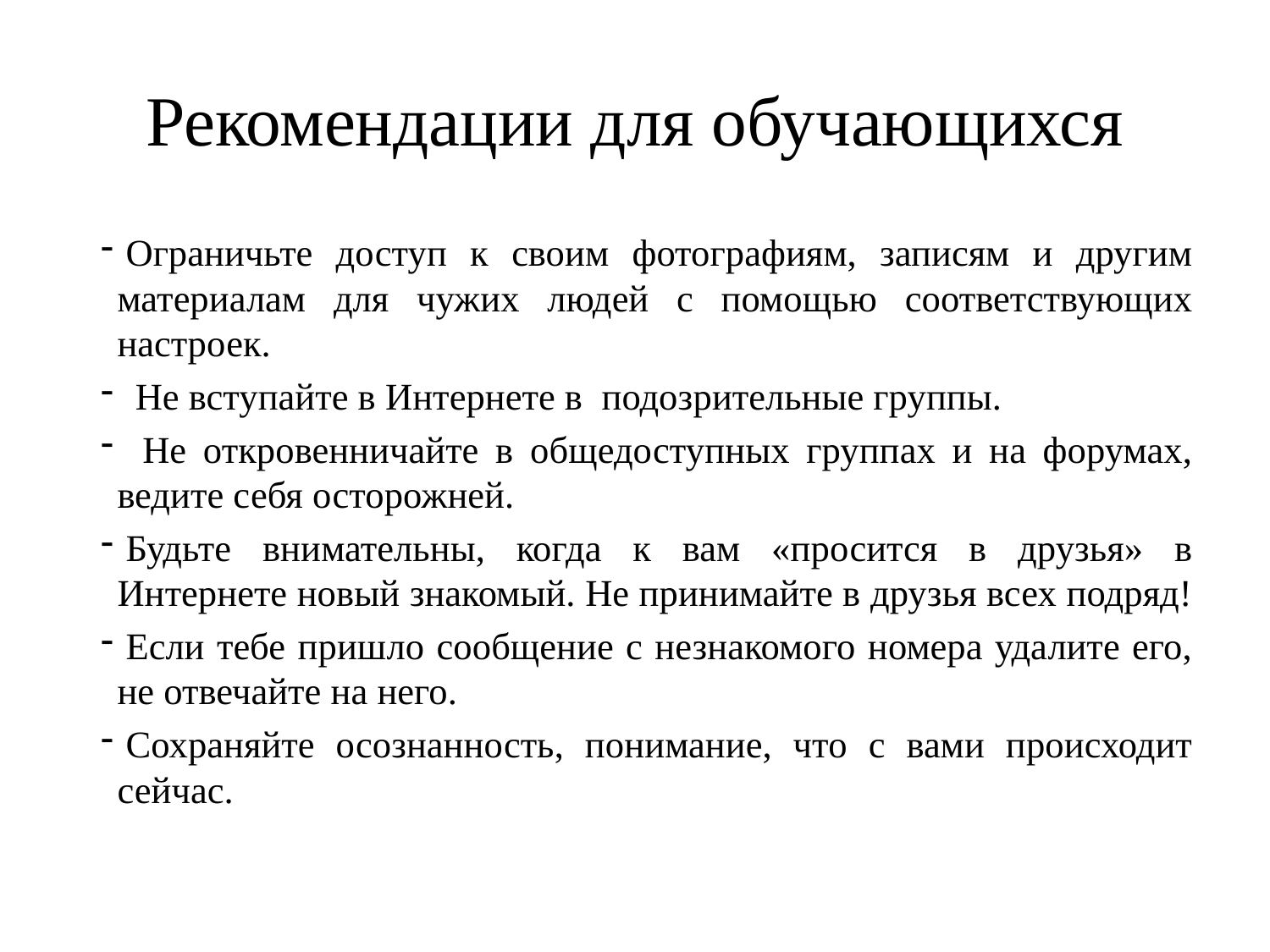

# Рекомендации для обучающихся
Ограничьте доступ к своим фотографиям, записям и другим материалам для чужих людей с помощью соответствующих настроек.
 Не вступайте в Интернете в  подозрительные группы.
 Не откровенничайте в общедоступных группах и на форумах, ведите себя осторожней.
Будьте внимательны, когда к вам «просится в друзья» в Интернете новый знакомый. Не принимайте в друзья всех подряд!
Если тебе пришло сообщение с незнакомого номера удалите его, не отвечайте на него.
Сохраняйте осознанность, понимание, что с вами происходит сейчас.